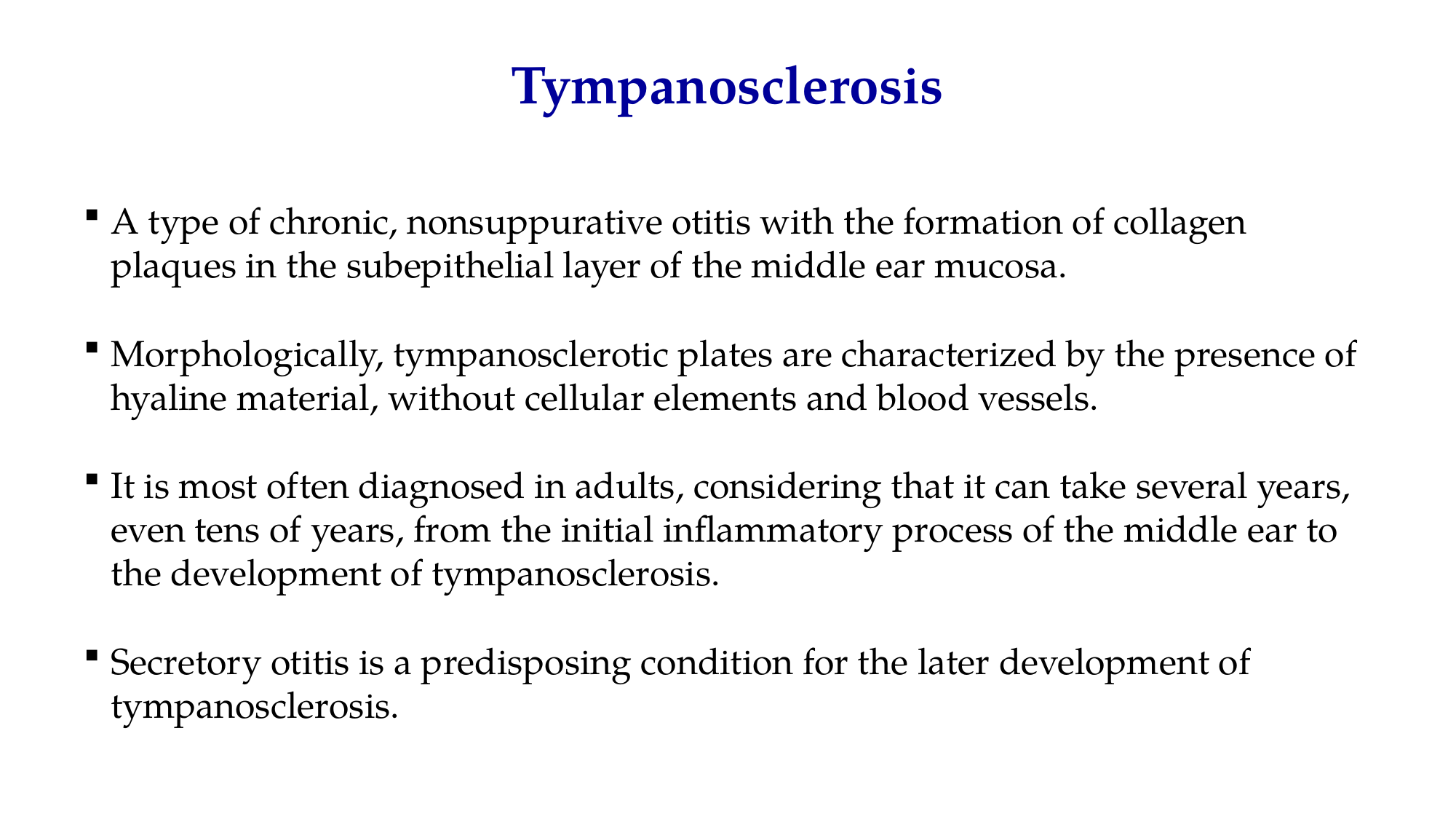

Tympanosclerosis
A type of chronic, nonsuppurative otitis with the formation of collagen plaques in the subepithelial layer of the middle ear mucosa.

Morphologically, tympanosclerotic plates are characterized by the presence of hyaline material, without cellular elements and blood vessels.

It is most often diagnosed in adults, considering that it can take several years, even tens of years, from the initial inflammatory process of the middle ear to the development of tympanosclerosis.

Secretory otitis is a predisposing condition for the later development of tympanosclerosis.